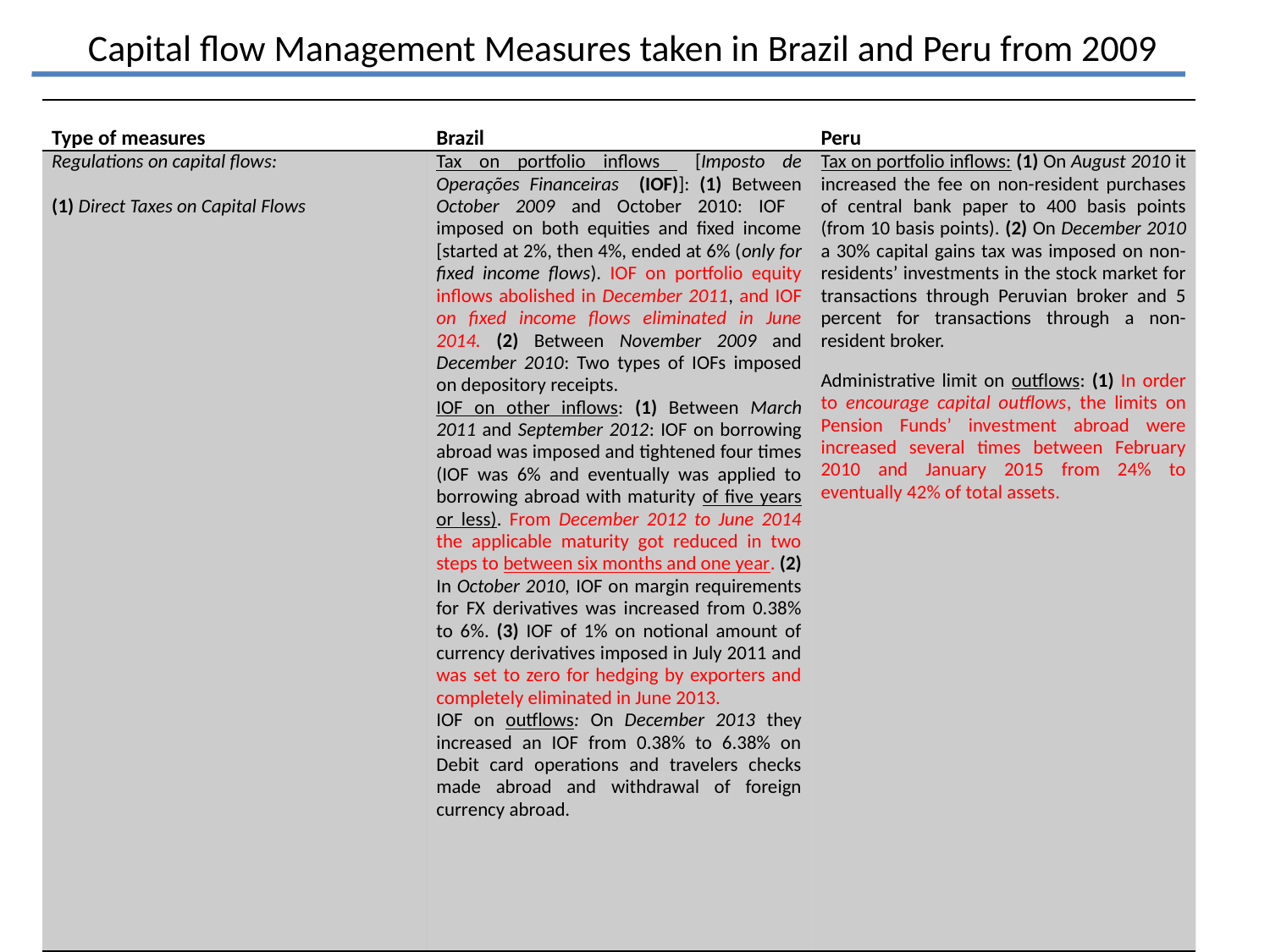

Capital flow Management Measures taken in Brazil and Peru from 2009

| Type of measures | Brazil | Peru |
| --- | --- | --- |
| Regulations on capital flows: (1) Direct Taxes on Capital Flows | Tax on portfolio inflows [Imposto de Operações Financeiras (IOF)]: (1) Between October 2009 and October 2010: IOF imposed on both equities and fixed income [started at 2%, then 4%, ended at 6% (only for fixed income flows). IOF on portfolio equity inflows abolished in December 2011, and IOF on fixed income flows eliminated in June 2014. (2) Between November 2009 and December 2010: Two types of IOFs imposed on depository receipts. IOF on other inflows: (1) Between March 2011 and September 2012: IOF on borrowing abroad was imposed and tightened four times (IOF was 6% and eventually was applied to borrowing abroad with maturity of five years or less). From December 2012 to June 2014 the applicable maturity got reduced in two steps to between six months and one year. (2) In October 2010, IOF on margin requirements for FX derivatives was increased from 0.38% to 6%. (3) IOF of 1% on notional amount of currency derivatives imposed in July 2011 and was set to zero for hedging by exporters and completely eliminated in June 2013. IOF on outflows: On December 2013 they increased an IOF from 0.38% to 6.38% on Debit card operations and travelers checks made abroad and withdrawal of foreign currency abroad. | Tax on portfolio inflows: (1) On August 2010 it increased the fee on non-resident purchases of central bank paper to 400 basis points (from 10 basis points). (2) On December 2010 a 30% capital gains tax was imposed on non-residents’ investments in the stock market for transactions through Peruvian broker and 5 percent for transactions through a non-resident broker. Administrative limit on outflows: (1) In order to encourage capital outflows, the limits on Pension Funds’ investment abroad were increased several times between February 2010 and January 2015 from 24% to eventually 42% of total assets. |